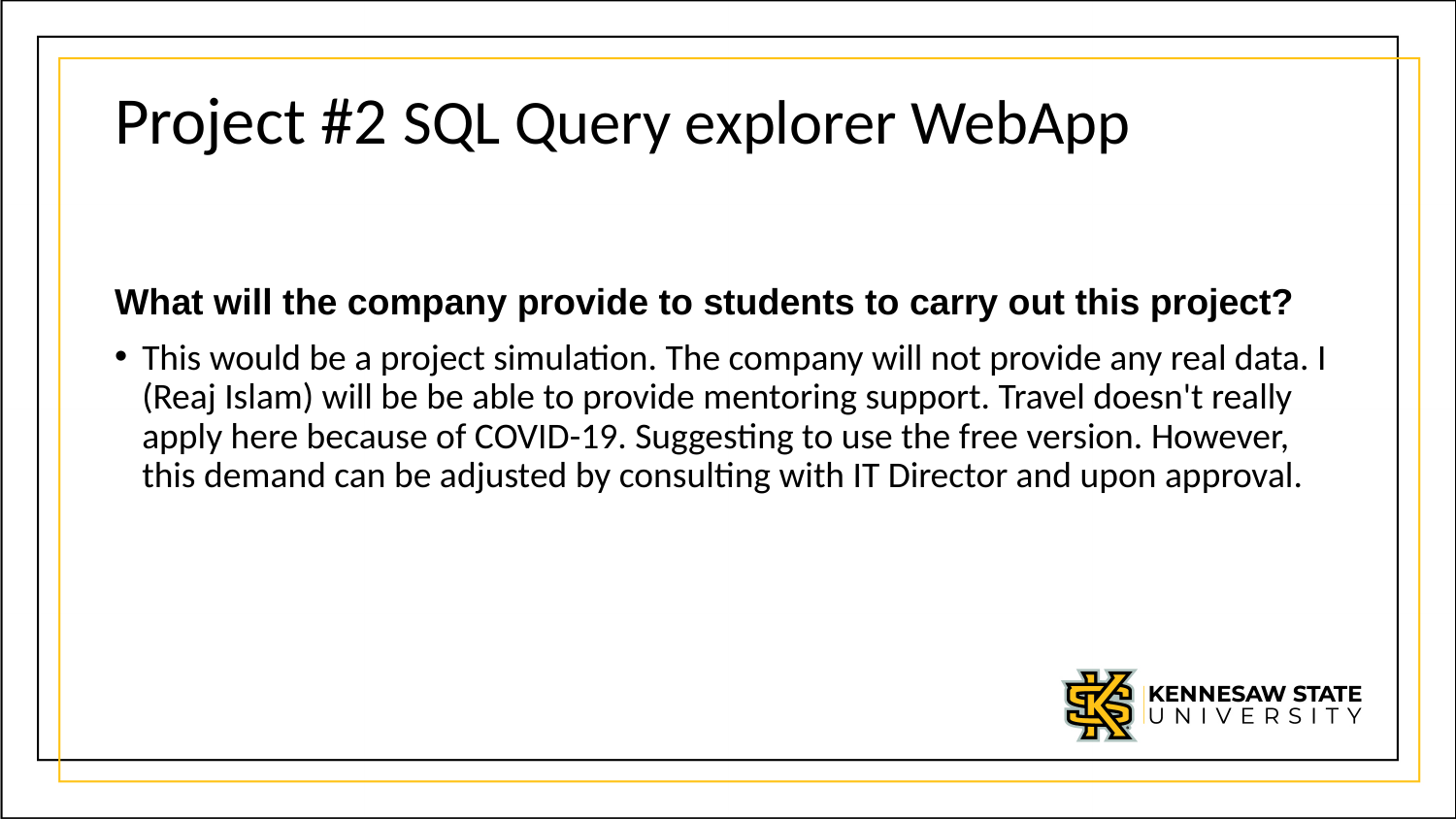

# Project #2 SQL Query explorer WebApp

What will the company provide to students to carry out this project?
This would be a project simulation. The company will not provide any real data. I (Reaj Islam) will be be able to provide mentoring support. Travel doesn't really apply here because of COVID-19. Suggesting to use the free version. However, this demand can be adjusted by consulting with IT Director and upon approval.